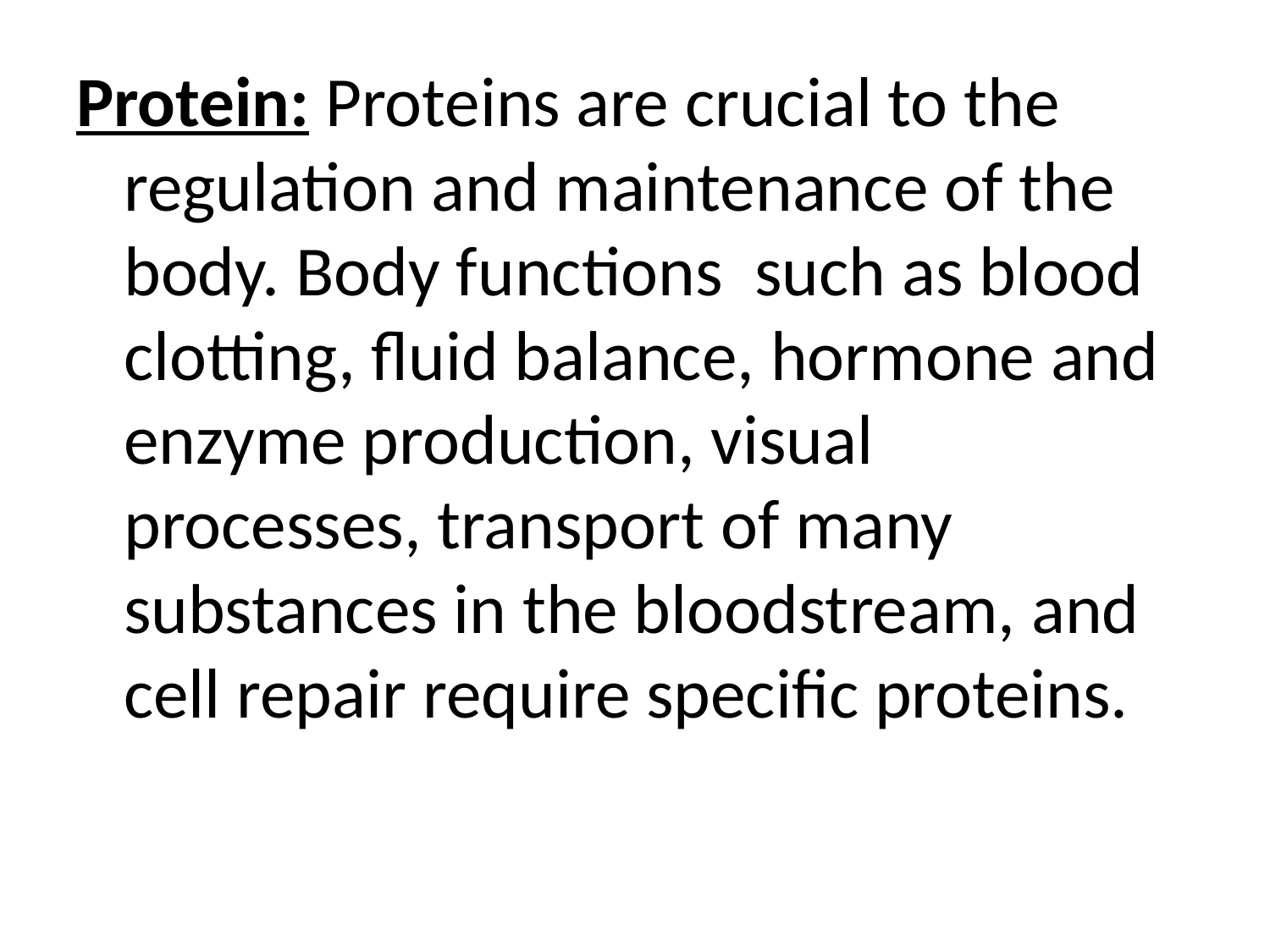

#
Protein: Proteins are crucial to the regulation and maintenance of the body. Body functions  such as blood clotting, fluid balance, hormone and enzyme production, visual  processes, transport of many substances in the bloodstream, and cell repair require specific proteins.